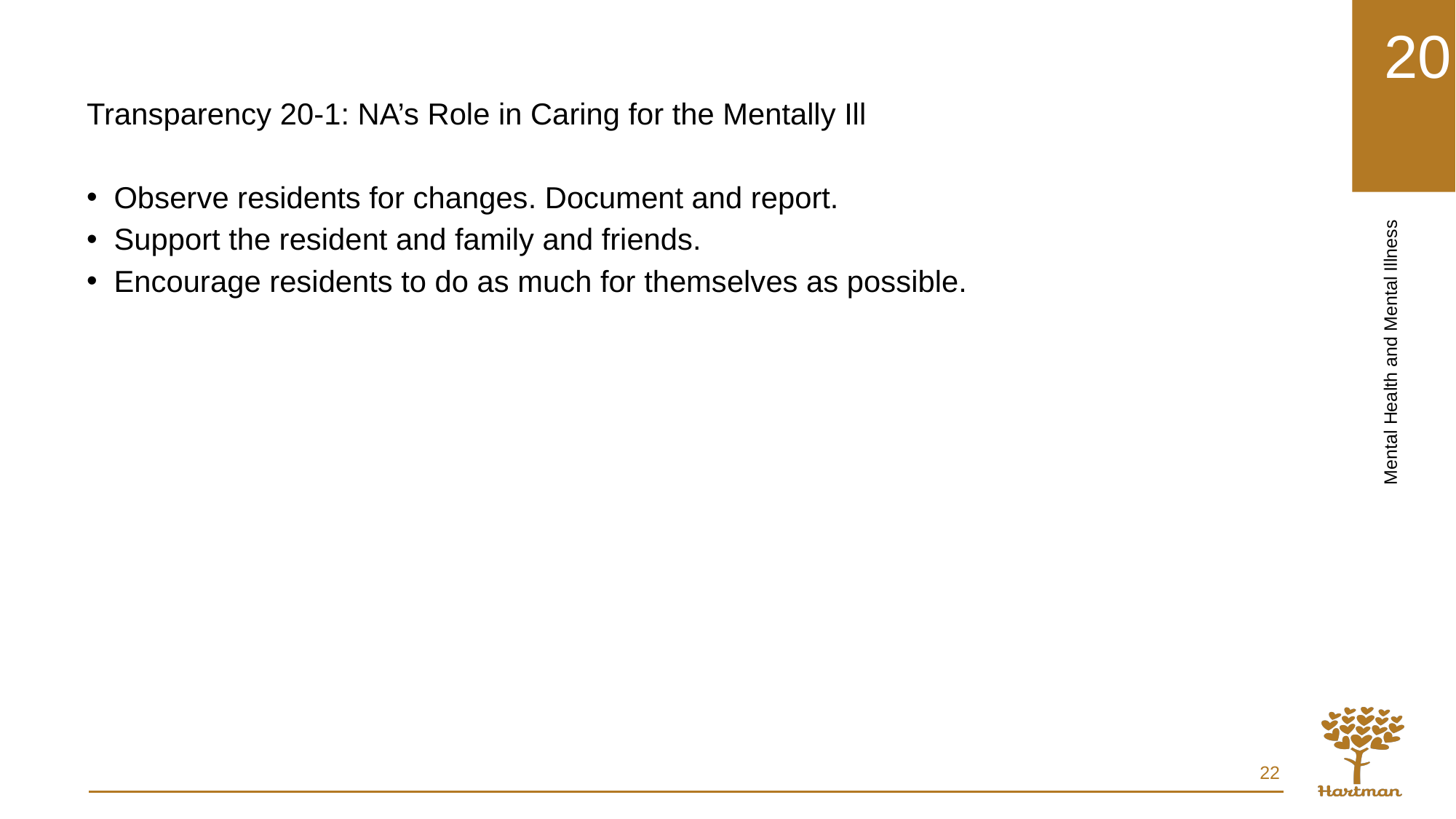

Transparency 20-1: NA’s Role in Caring for the Mentally Ill

Observe residents for changes. Document and report.
Support the resident and family and friends.
Encourage residents to do as much for themselves as possible.

22